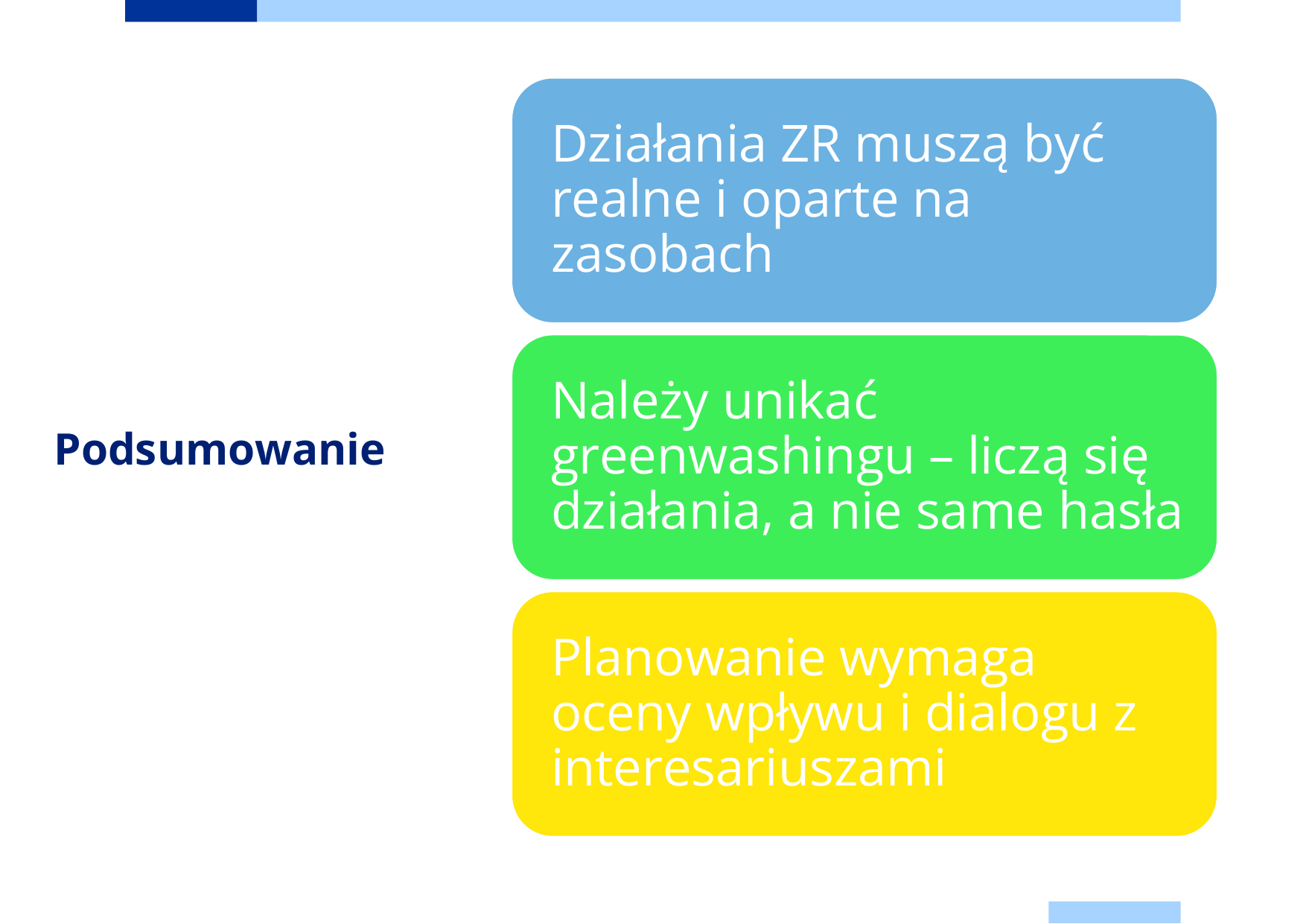

Działania ZR muszą być realne i oparte na zasobach
Należy unikać greenwashingu – liczą się działania, a nie same hasła
Planowanie wymaga oceny wpływu i dialogu z interesariuszami
# Podsumowanie